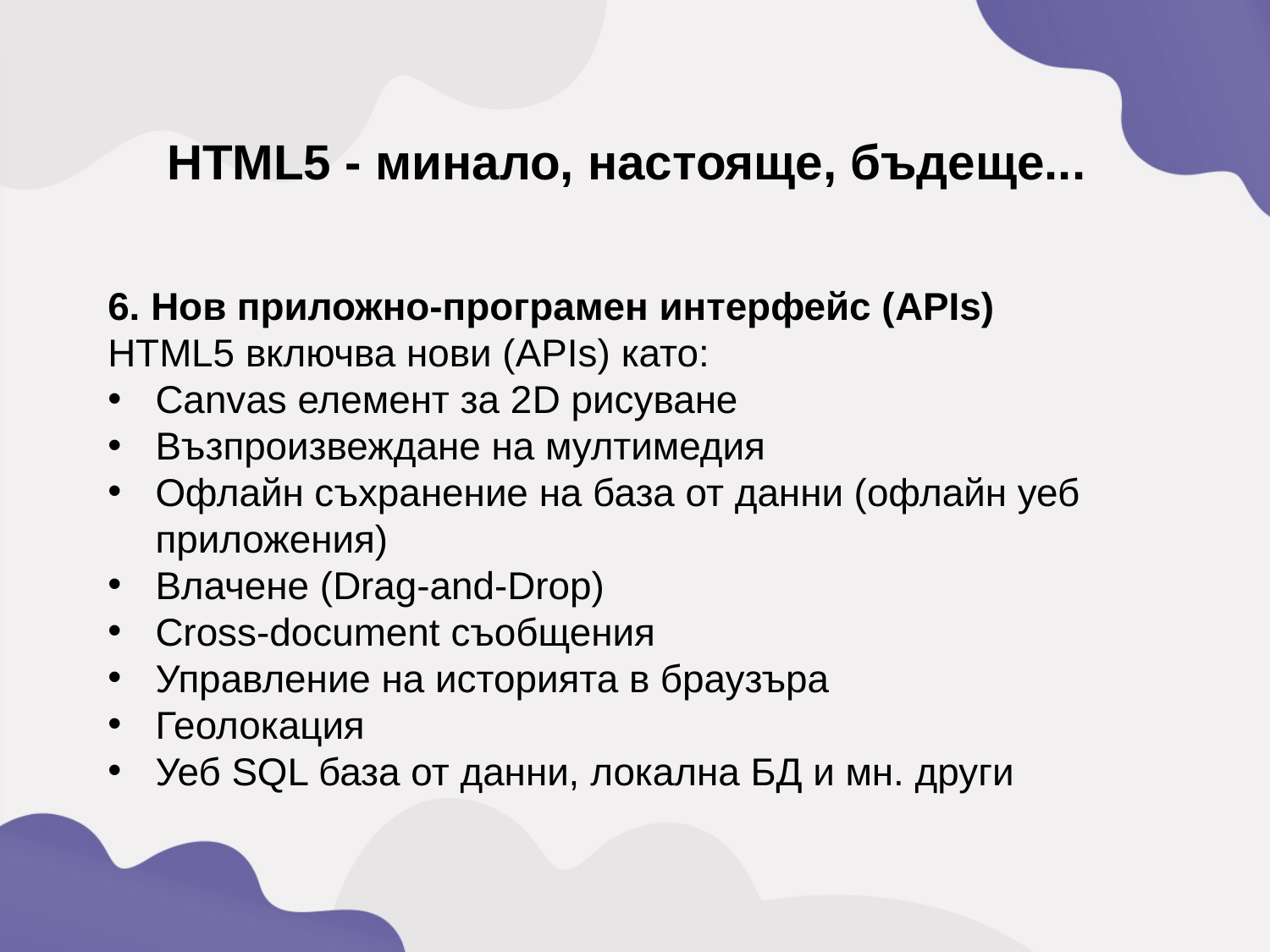

HTML5 - минало, настояще, бъдеще...
6. Нов приложно-програмен интерфейс (APIs)
HTML5 включва нови (APIs) като:
Canvas елемент за 2D рисуване
Възпроизвеждане на мултимедия
Офлайн съхранение на база от данни (офлайн уеб приложения)
Влачене (Drag-and-Drop)
Cross-document съобщения
Управление на историята в браузъра
Геолокация
Уеб SQL база от данни, локална БД и мн. други